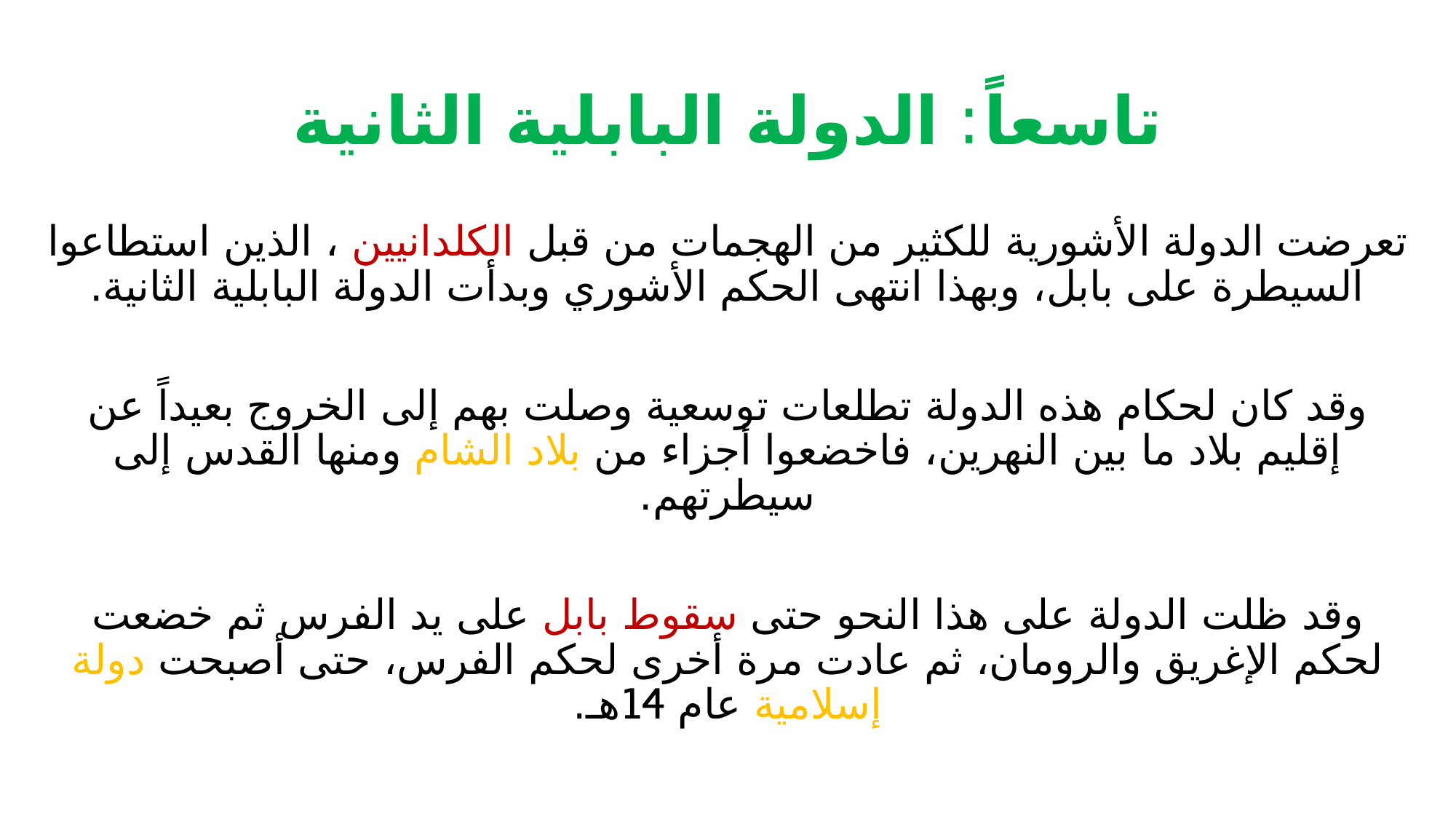

# تاسعاً: الدولة البابلية الثانية
تعرضت الدولة الأشورية للكثير من الهجمات من قبل الكلدانيين ، الذين استطاعوا السيطرة على بابل، وبهذا انتهى الحكم الأشوري وبدأت الدولة البابلية الثانية.

وقد كان لحكام هذه الدولة تطلعات توسعية وصلت بهم إلى الخروج بعيداً عن إقليم بلاد ما بين النهرين، فاخضعوا أجزاء من بلاد الشام ومنها القدس إلى سيطرتهم.

وقد ظلت الدولة على هذا النحو حتى سقوط بابل على يد الفرس ثم خضعت لحكم الإغريق والرومان، ثم عادت مرة أخرى لحكم الفرس، حتى أصبحت دولة إسلامية عام 14هـ.